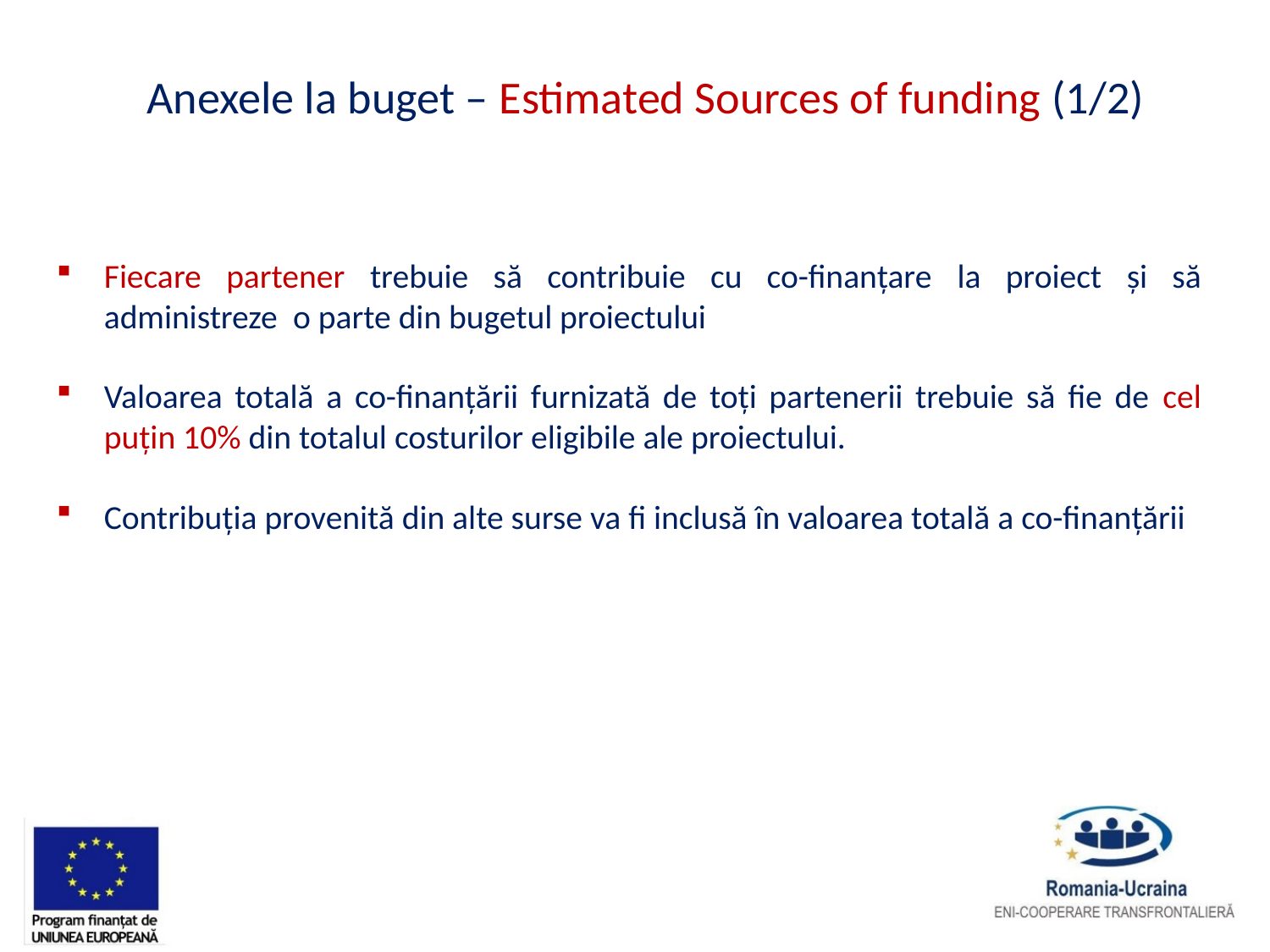

Anexele la buget – Estimated Sources of funding (1/2)

Fiecare partener trebuie să contribuie cu co-finanțare la proiect și să administreze  o parte din bugetul proiectului

Valoarea totală a co-finanțării furnizată de toți partenerii trebuie să fie de cel puțin 10% din totalul costurilor eligibile ale proiectului.

Contribuția provenită din alte surse va fi inclusă în valoarea totală a co-finanțării